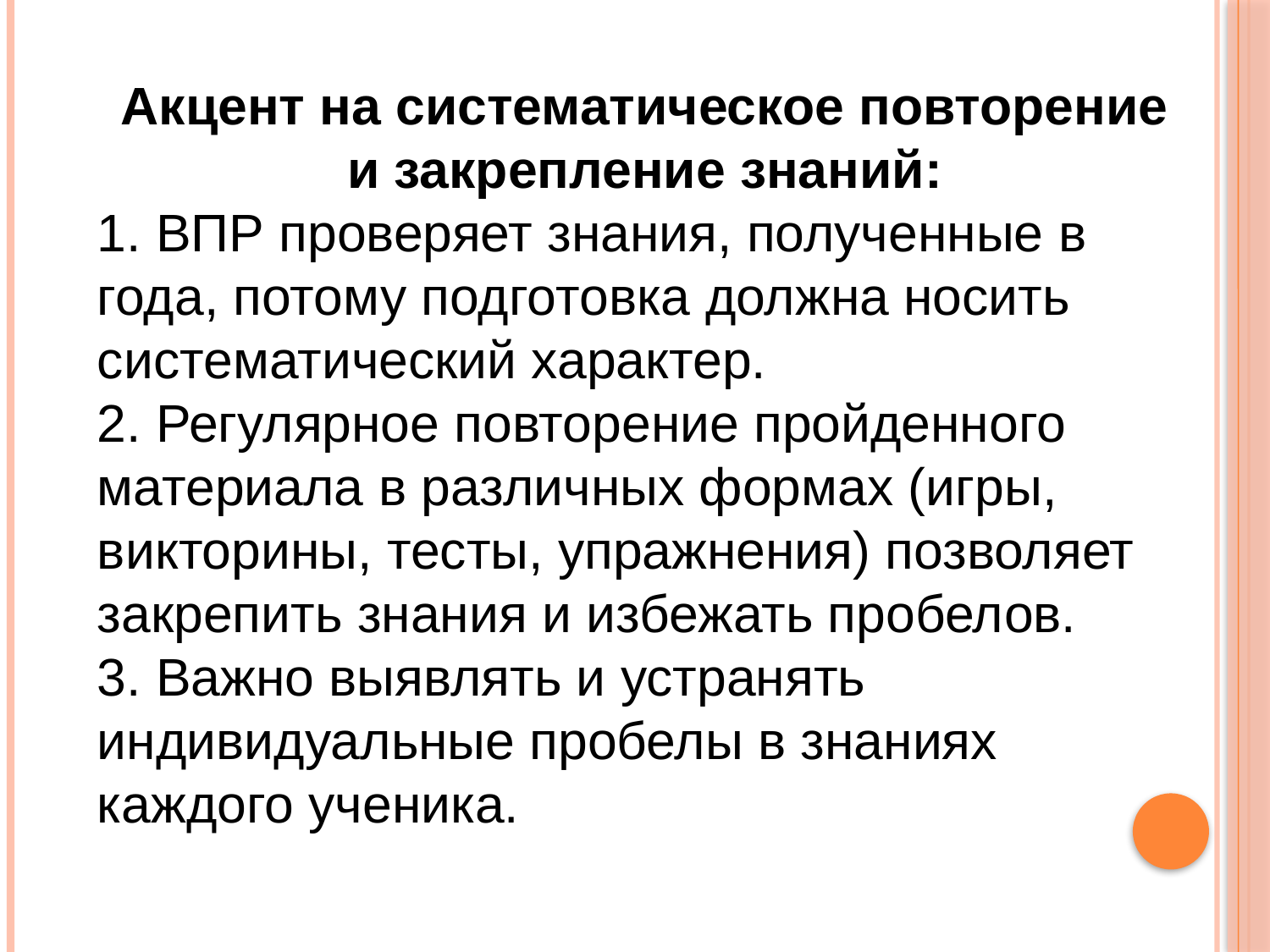

Акцент на систематическое повторение и закрепление знаний:
1. ВПР проверяет знания, полученные в года, потому подготовка должна носить систематический характер.
2. Регулярное повторение пройденного материала в различных формах (игры, викторины, тесты, упражнения) позволяет закрепить знания и избежать пробелов.
3. Важно выявлять и устранять индивидуальные пробелы в знаниях каждого ученика.